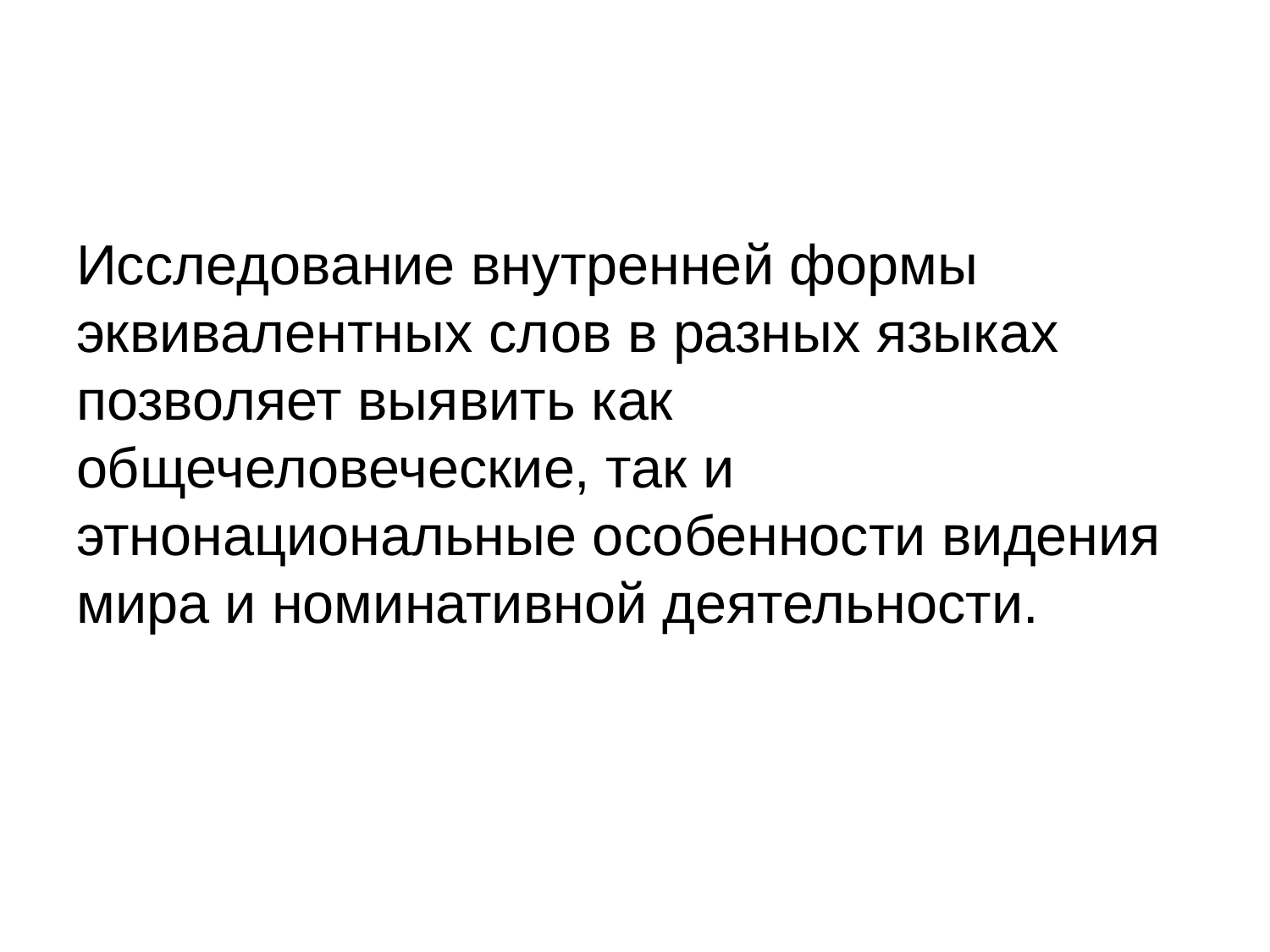

#
Исследование внутренней формы эквивалентных слов в разных языках позволяет выявить как общечеловеческие, так и этнонациональные особенности видения мира и номинативной деятельности.